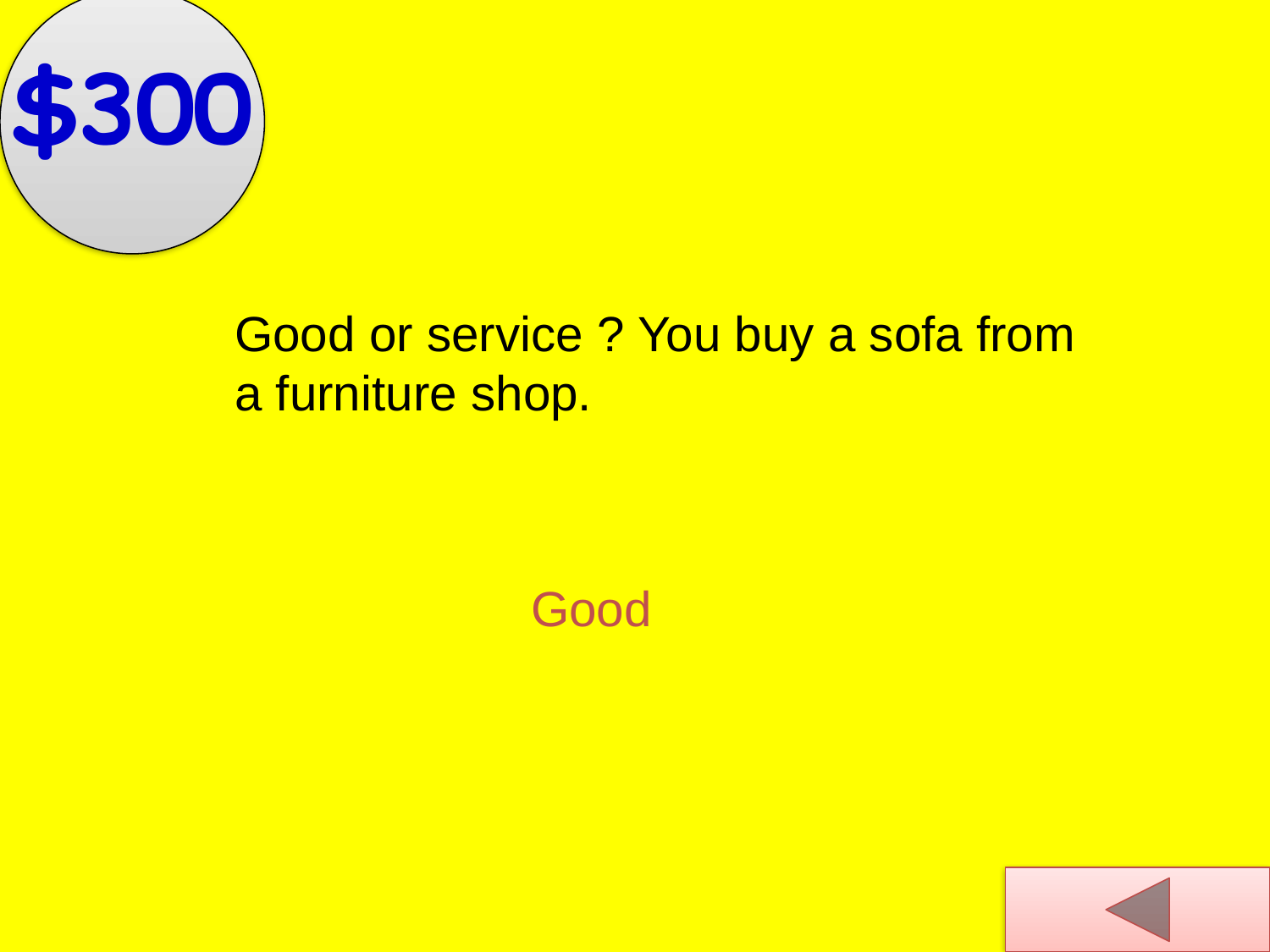

$300
Good or service ? You buy a sofa from a furniture shop.
Good